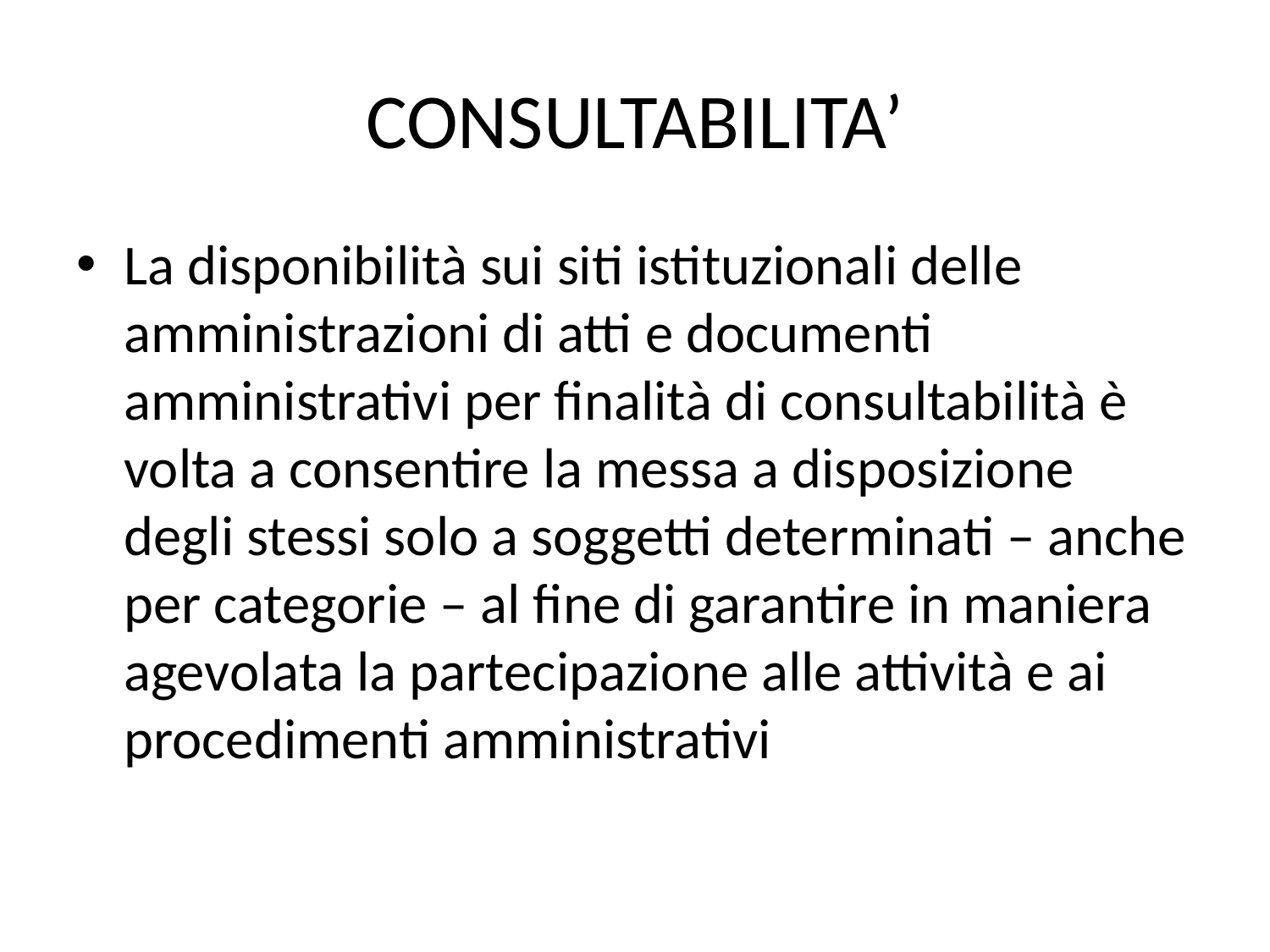

# CONSULTABILITA’
La disponibilità sui siti istituzionali delle amministrazioni di atti e documenti amministrativi per finalità di consultabilità è volta a consentire la messa a disposizione degli stessi solo a soggetti determinati – anche per categorie – al fine di garantire in maniera agevolata la partecipazione alle attività e ai procedimenti amministrativi